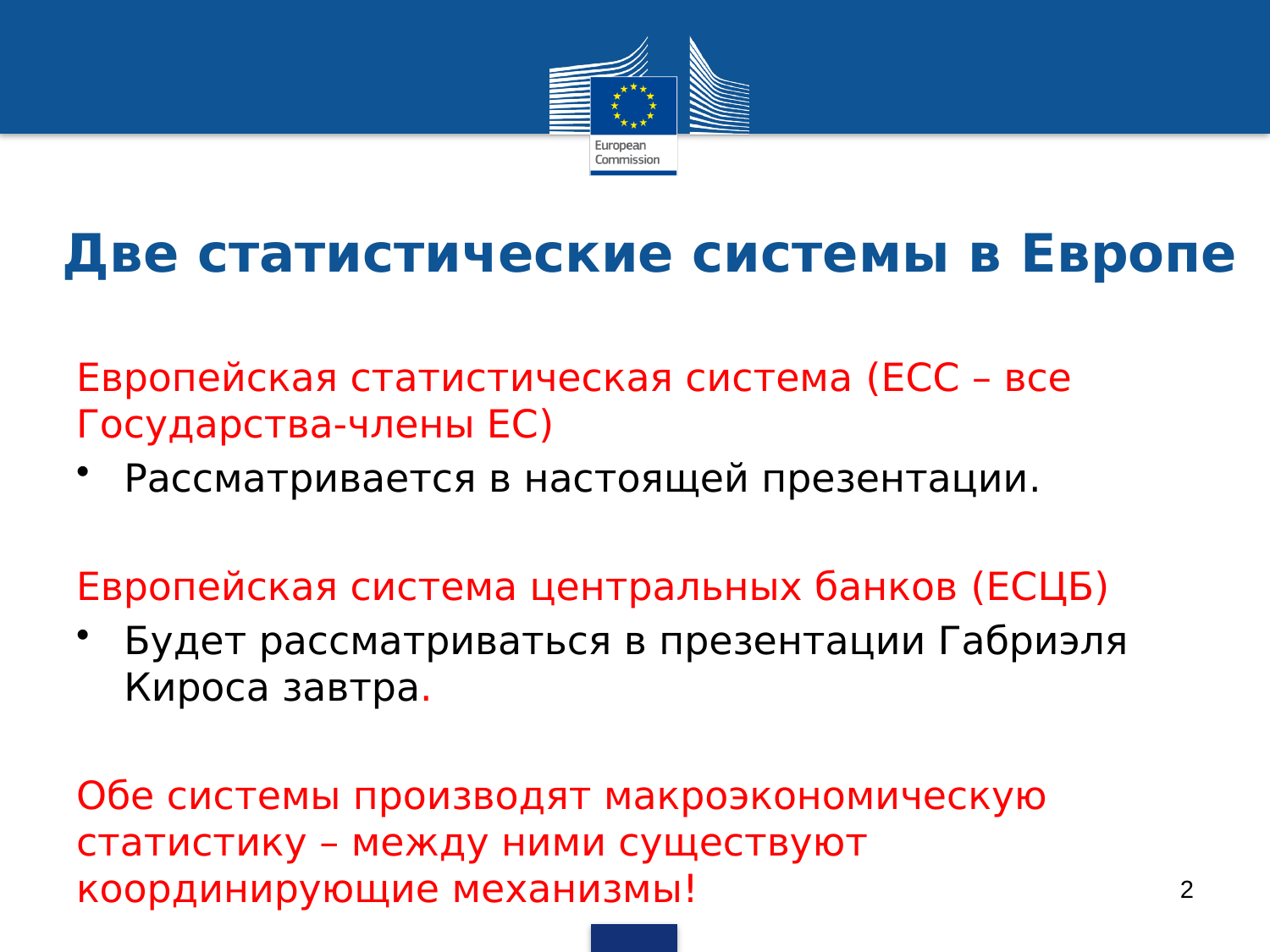

# Две статистические системы в Европе
Европейская статистическая система (ЕСС – все Государства-члены ЕС)
Рассматривается в настоящей презентации.

Европейская система центральных банков (ЕСЦБ)
Будет рассматриваться в презентации Габриэля Кироса завтра.

Обе системы производят макроэкономическую статистику – между ними существуют координирующие механизмы!
2